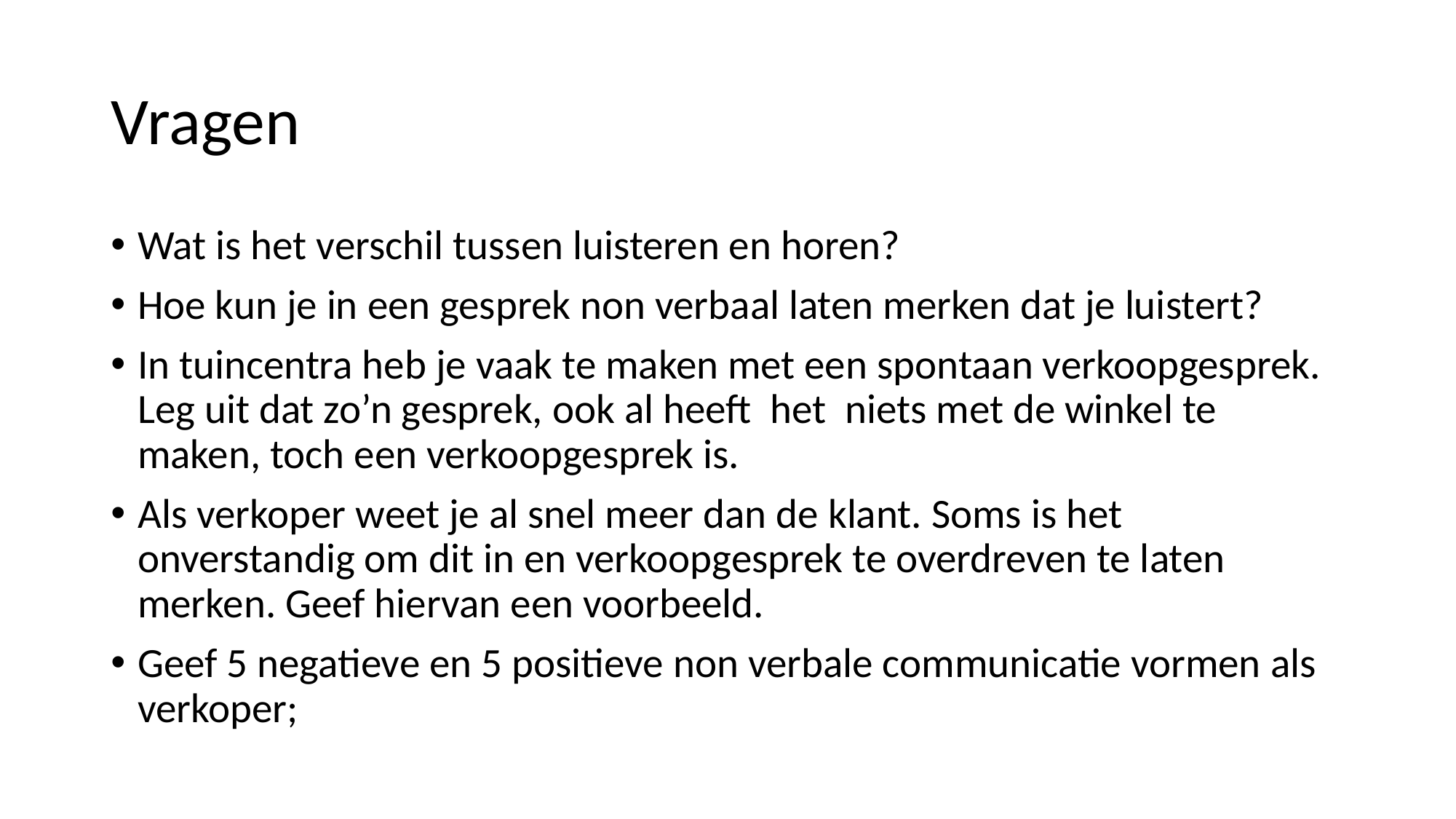

# Vragen
Wat is het verschil tussen luisteren en horen?
Hoe kun je in een gesprek non verbaal laten merken dat je luistert?
In tuincentra heb je vaak te maken met een spontaan verkoopgesprek. Leg uit dat zo’n gesprek, ook al heeft  het  niets met de winkel te maken, toch een verkoopgesprek is.
Als verkoper weet je al snel meer dan de klant. Soms is het onverstandig om dit in en verkoopgesprek te overdreven te laten merken. Geef hiervan een voorbeeld.
Geef 5 negatieve en 5 positieve non verbale communicatie vormen als verkoper;